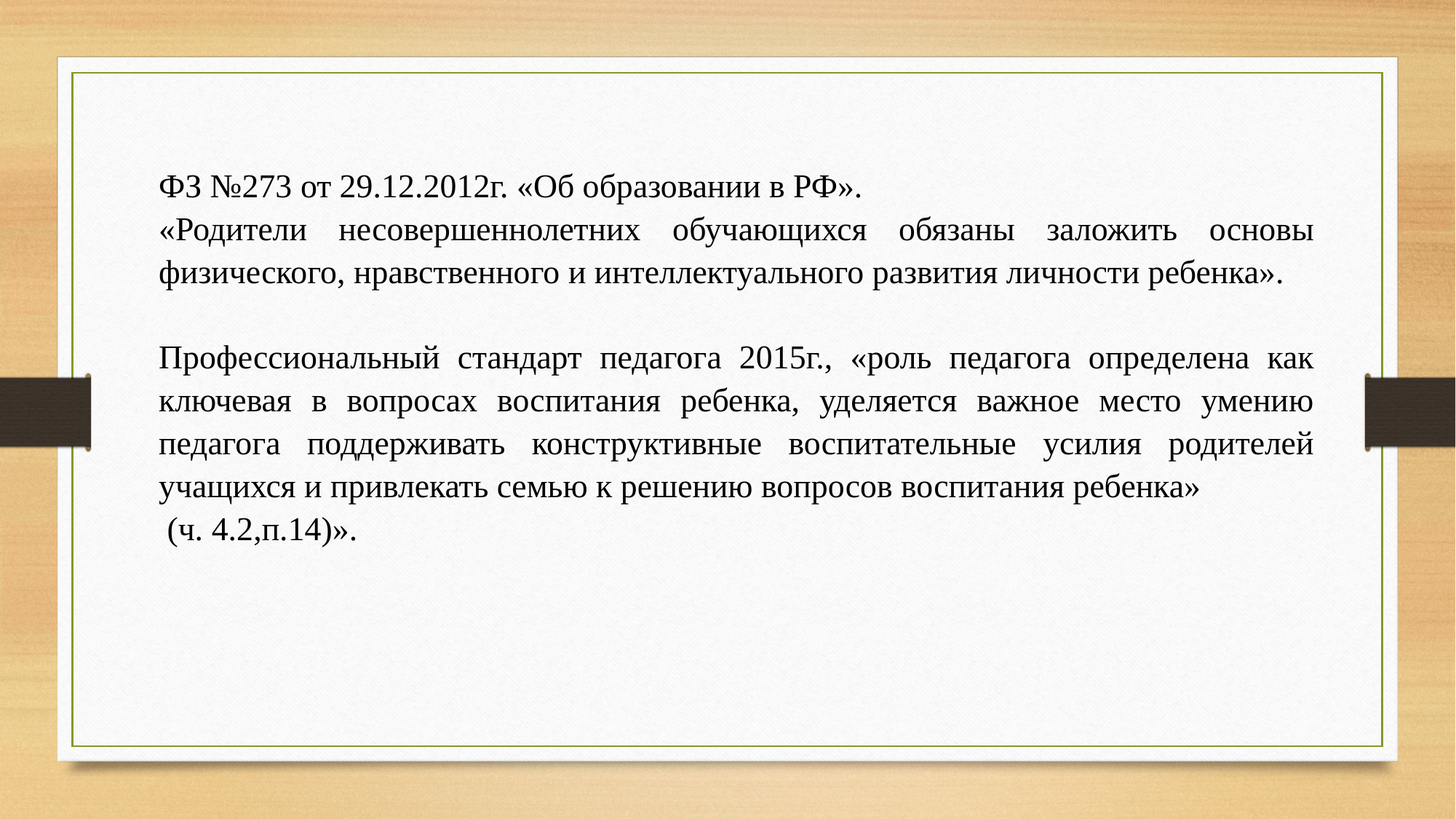

ФЗ №273 от 29.12.2012г. «Об образовании в РФ».
«Родители несовершеннолетних обучающихся обязаны заложить основы физического, нравственного и интеллектуального развития личности ребенка».

Профессиональный стандарт педагога 2015г., «роль педагога определена как ключевая в вопросах воспитания ребенка, уделяется важное место умению педагога поддерживать конструктивные воспитательные усилия родителей учащихся и привлекать семью к решению вопросов воспитания ребенка»
 (ч. 4.2,п.14)».